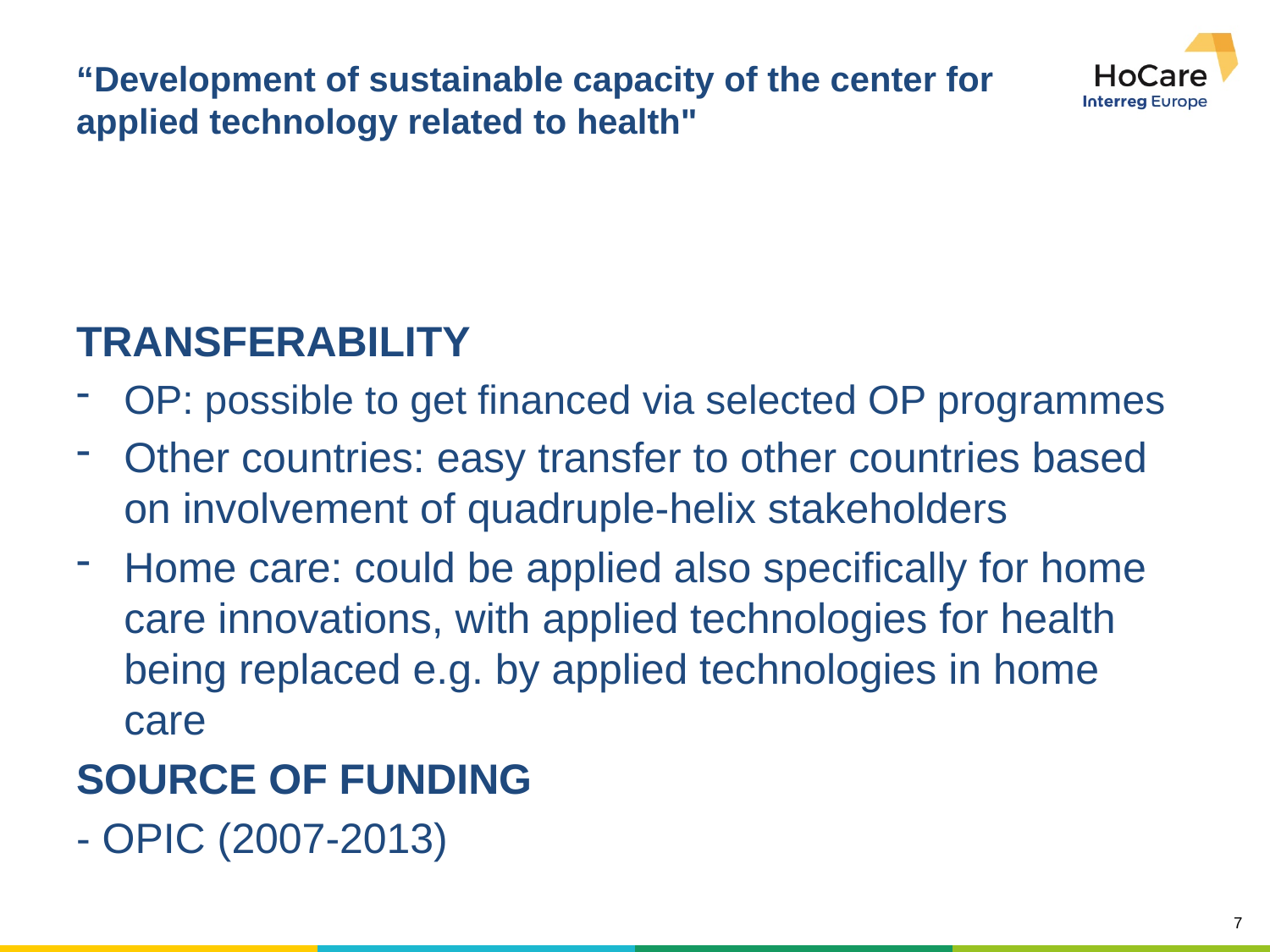

# “Development of sustainable capacity of the center for applied technology related to health"

TRANSFERABILITY
OP: possible to get financed via selected OP programmes
Other countries: easy transfer to other countries based on involvement of quadruple-helix stakeholders
Home care: could be applied also specifically for home care innovations, with applied technologies for health  being replaced e.g. by applied technologies in home care
SOURCE OF FUNDING
- OPIC (2007-2013)